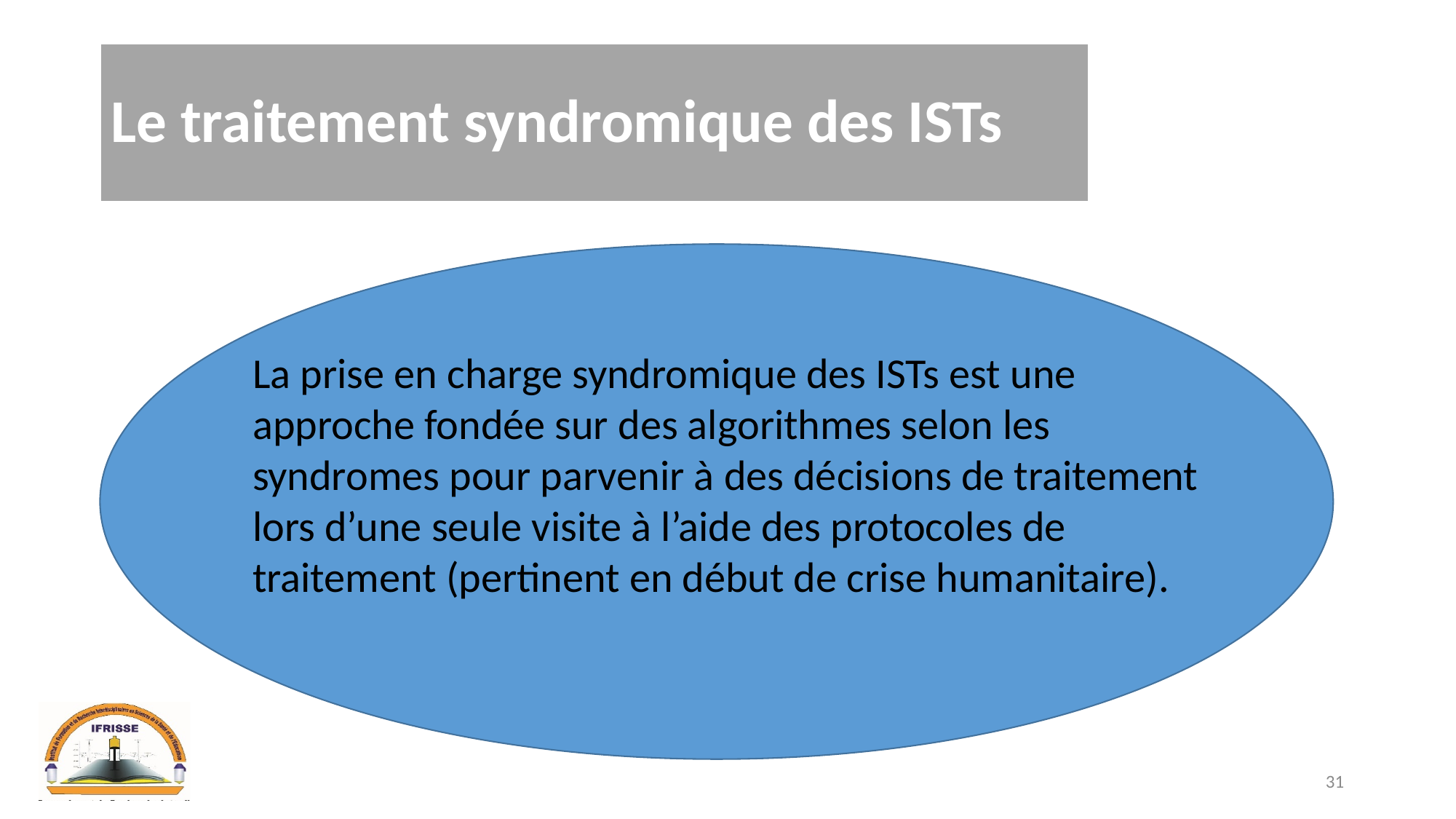

# Le traitement syndromique des ISTs

La prise en charge syndromique des ISTs est une approche fondée sur des algorithmes selon les syndromes pour parvenir à des décisions de traitement lors d’une seule visite à l’aide des protocoles de traitement (pertinent en début de crise humanitaire).
31